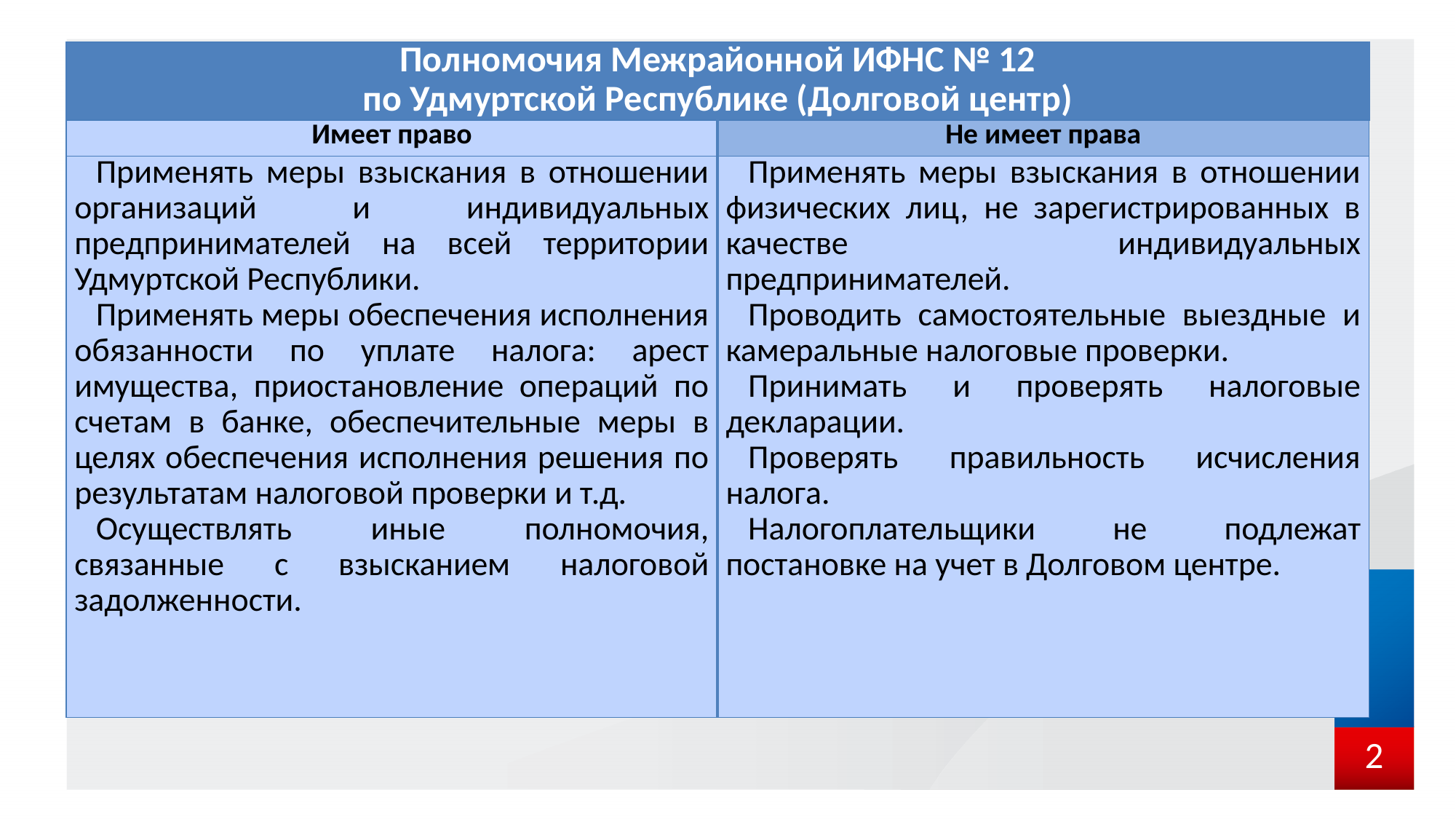

| Полномочия Межрайонной ИФНС № 12 по Удмуртской Республике (Долговой центр) |  |
| --- | --- |
| Имеет право | Не имеет права |
| Применять меры взыскания в отношении организаций и индивидуальных предпринимателей на всей территории Удмуртской Республики. Применять меры обеспечения исполнения обязанности по уплате налога: арест имущества, приостановление операций по счетам в банке, обеспечительные меры в целях обеспечения исполнения решения по результатам налоговой проверки и т.д. Осуществлять иные полномочия, связанные с взысканием налоговой задолженности. | Применять меры взыскания в отношении физических лиц, не зарегистрированных в качестве индивидуальных предпринимателей. Проводить самостоятельные выездные и камеральные налоговые проверки. Принимать и проверять налоговые декларации. Проверять правильность исчисления налога. Налогоплательщики не подлежат постановке на учет в Долговом центре. |

2